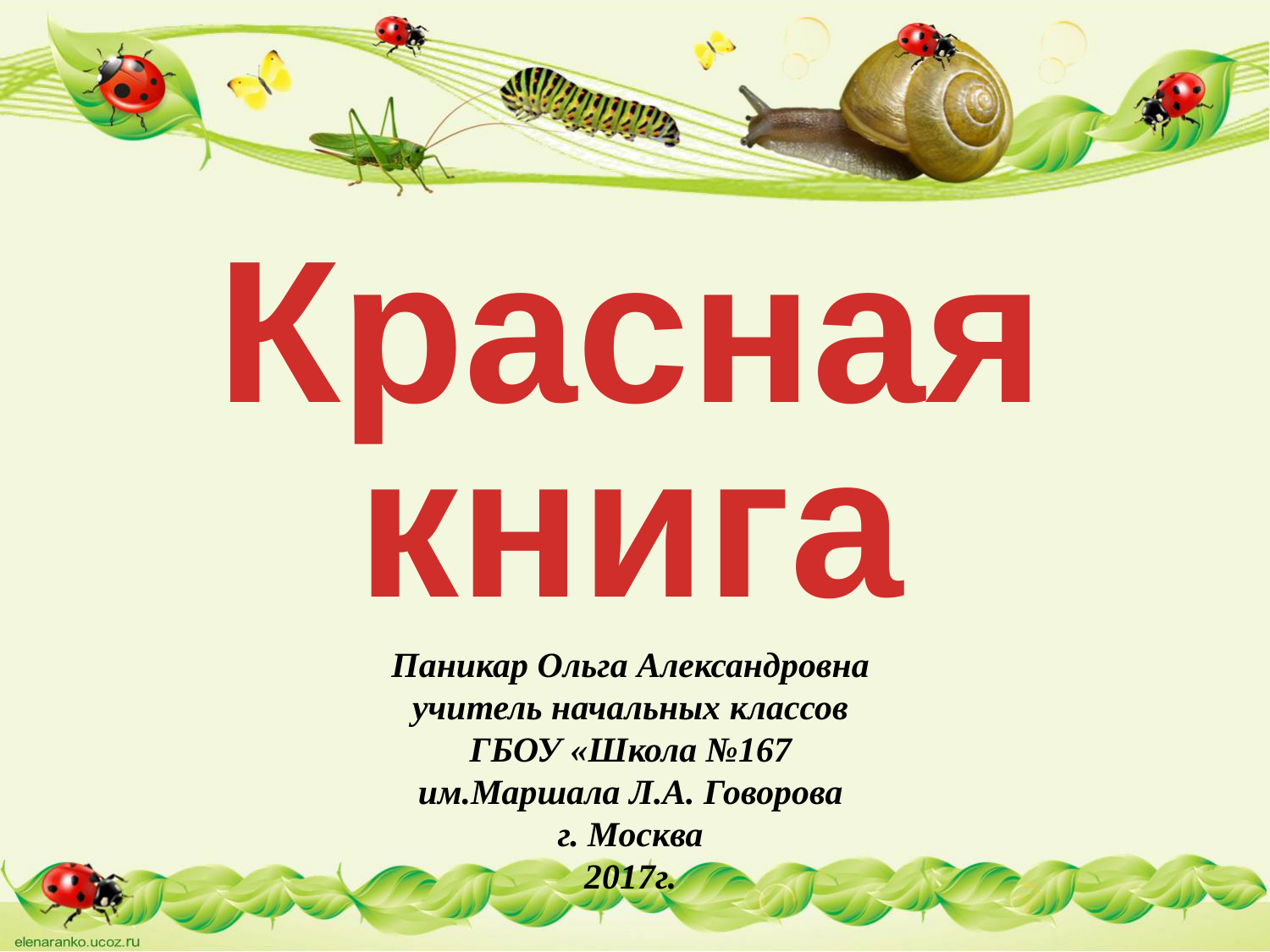

Красная книга
Паникар Ольга Александровна
учитель начальных классов
ГБОУ «Школа №167 им.Маршала Л.А. Говорова
г. Москва
2017г.